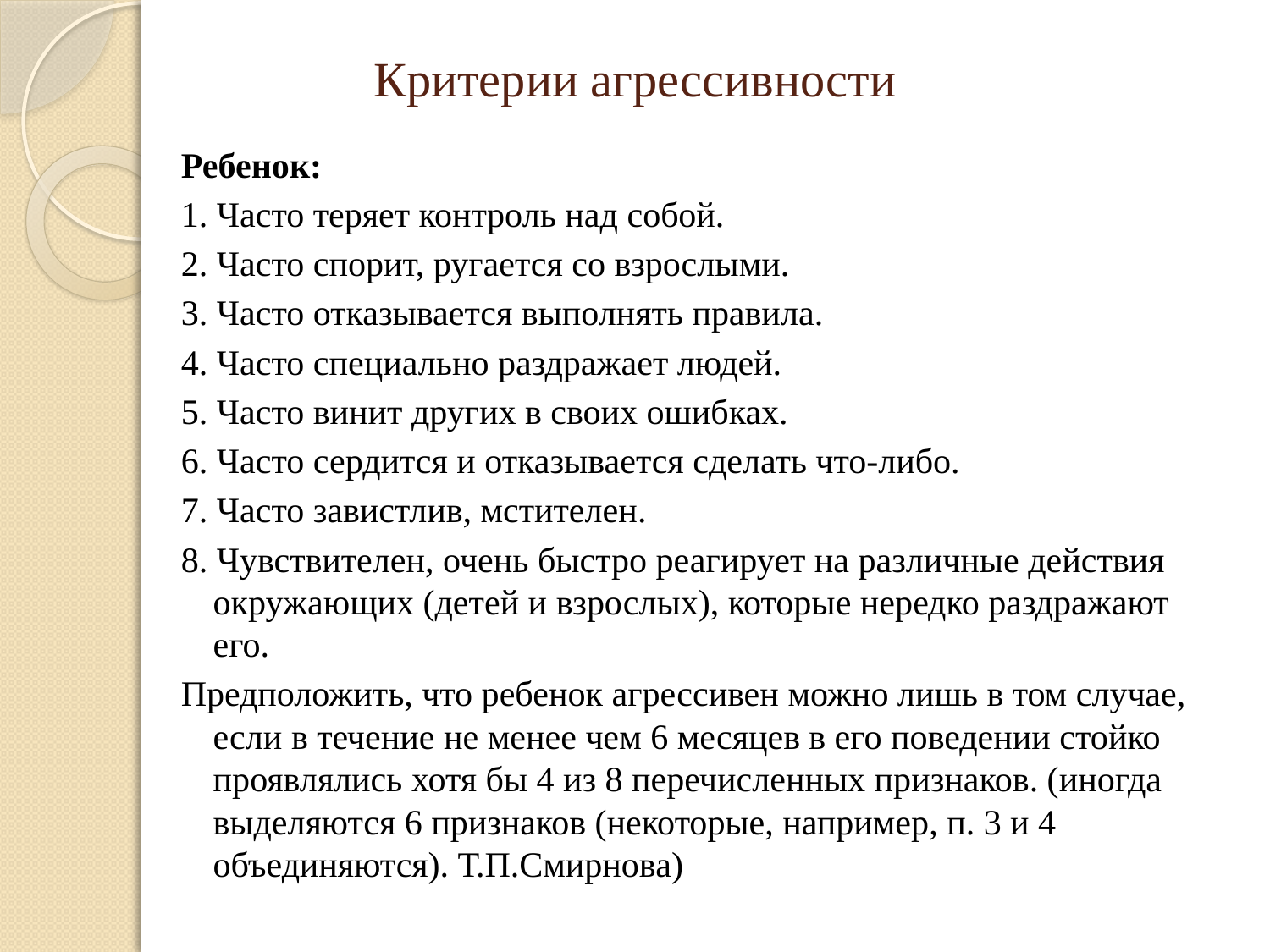

# Критерии агрессивности
Ребенок:
1. Часто теряет контроль над собой.
2. Часто спорит, ругается со взрослыми.
3. Часто отказывается выполнять правила.
4. Часто специально раздражает людей.
5. Часто винит других в своих ошибках.
6. Часто сердится и отказывается сделать что-либо.
7. Часто завистлив, мстителен.
8. Чувствителен, очень быстро реагирует на различные действия окружающих (детей и взрослых), которые нередко раздражают его.
Предположить, что ребенок агрессивен можно лишь в том случае, если в течение не менее чем 6 месяцев в его поведении стойко проявлялись хотя бы 4 из 8 перечисленных признаков. (иногда выделяются 6 признаков (некоторые, например, п. 3 и 4 объединяются). Т.П.Смирнова)